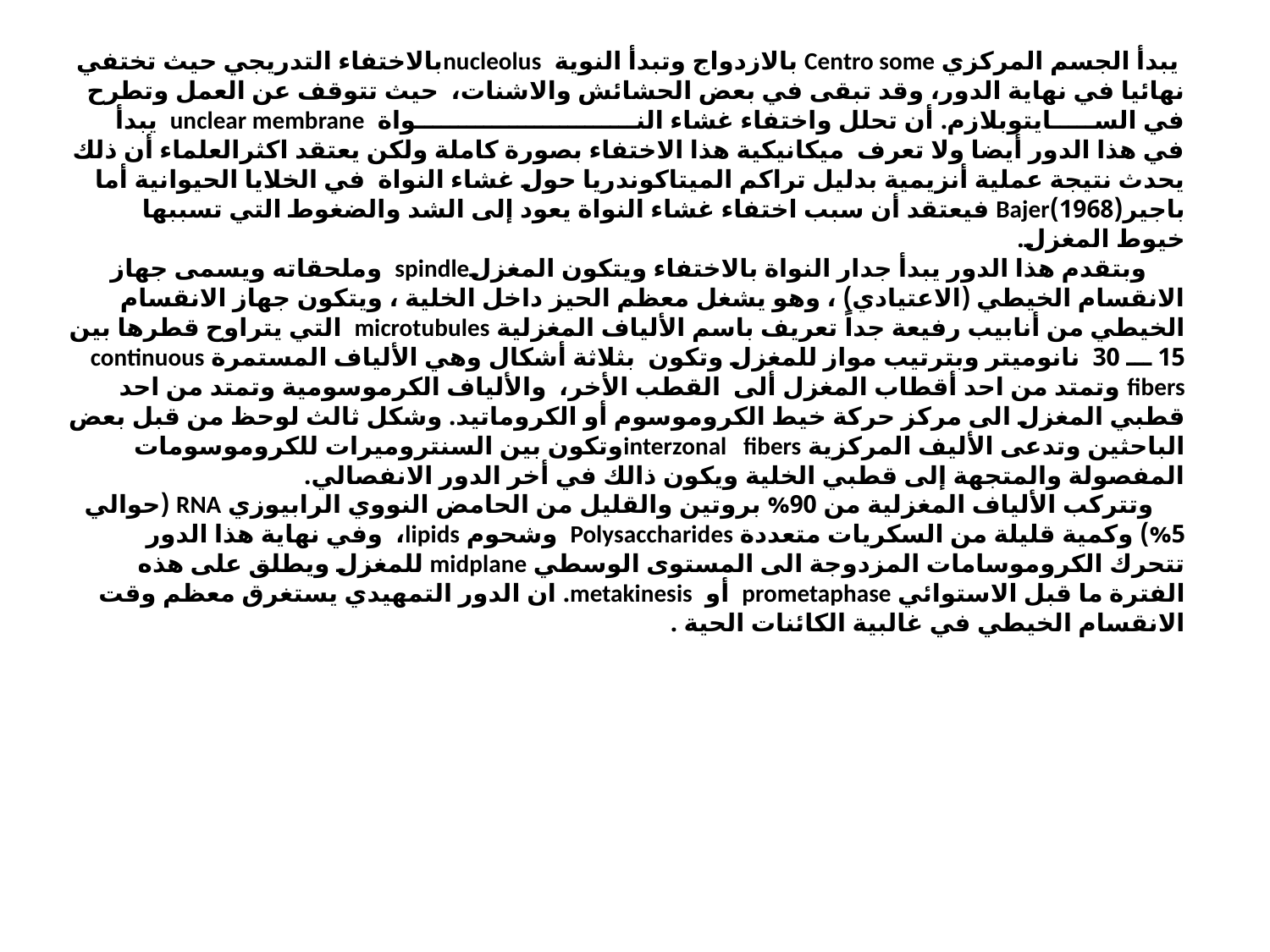

# يبدأ الجسم المركزي Centro some بالازدواج وتبدأ النوية  nucleolusبالاختفاء التدريجي حيث تختفي نهائيا في نهاية الدور، وقد تبقى في بعض الحشائش والاشنات،  حيث تتوقف عن العمل وتطرح في الســـــايتوبلازم. أن تحلل واختفاء غشاء النــــــــــــــــــــــــــواة  unclear membrane  يبدأ في هذا الدور أيضا ولا تعرف  ميكانيكية هذا الاختفاء بصورة كاملة ولكن يعتقد اكثرالعلماء أن ذلك يحدث نتيجة عملية أنزيمية بدليل تراكم الميتاكوندريا حول غشاء النواة  في الخلايا الحيوانية أما باجير(1968)Bajer فيعتقد أن سبب اختفاء غشاء النواة يعود إلى الشد والضغوط التي تسببها خيوط المغزل. وبتقدم هذا الدور يبدأ جدار النواة بالاختفاء ويتكون المغزلspindle  وملحقاته ويسمى جهاز الانقسام الخيطي (الاعتيادي) ، وهو يشغل معظم الحيز داخل الخلية ، ويتكون جهاز الانقسام الخيطي من أنابيب رفيعة جداً تعريف باسم الألياف المغزلية microtubules  التي يتراوح قطرها بين 15 ـــ 30  نانوميتر وبترتيب مواز للمغزل وتكون  بثلاثة أشكال وهي الألياف المستمرة continuous fibers وتمتد من احد أقطاب المغزل ألى  القطب الأخر،  والألياف الكرموسومية وتمتد من احد قطبي المغزل الى مركز حركة خيط الكروموسوم أو الكروماتيد. وشكل ثالث لوحظ من قبل بعض الباحثين وتدعى الأليف المركزية interzonal   fibersوتكون بين السنتروميرات للكروموسومات المفصولة والمتجهة إلى قطبي الخلية ويكون ذالك في أخر الدور الانفصالي. وتتركب الألياف المغزلية من 90% بروتين والقليل من الحامض النووي الرابيوزي RNA (حوالي 5%) وكمية قليلة من السكريات متعددة Polysaccharides  وشحوم lipids،  وفي نهاية هذا الدور تتحرك الكروموسامات المزدوجة الى المستوى الوسطي midplane للمغزل ويطلق على هذه الفترة ما قبل الاستوائي prometaphase  أو  metakinesis. ان الدور التمهيدي يستغرق معظم وقت الانقسام الخيطي في غالبية الكائنات الحية .